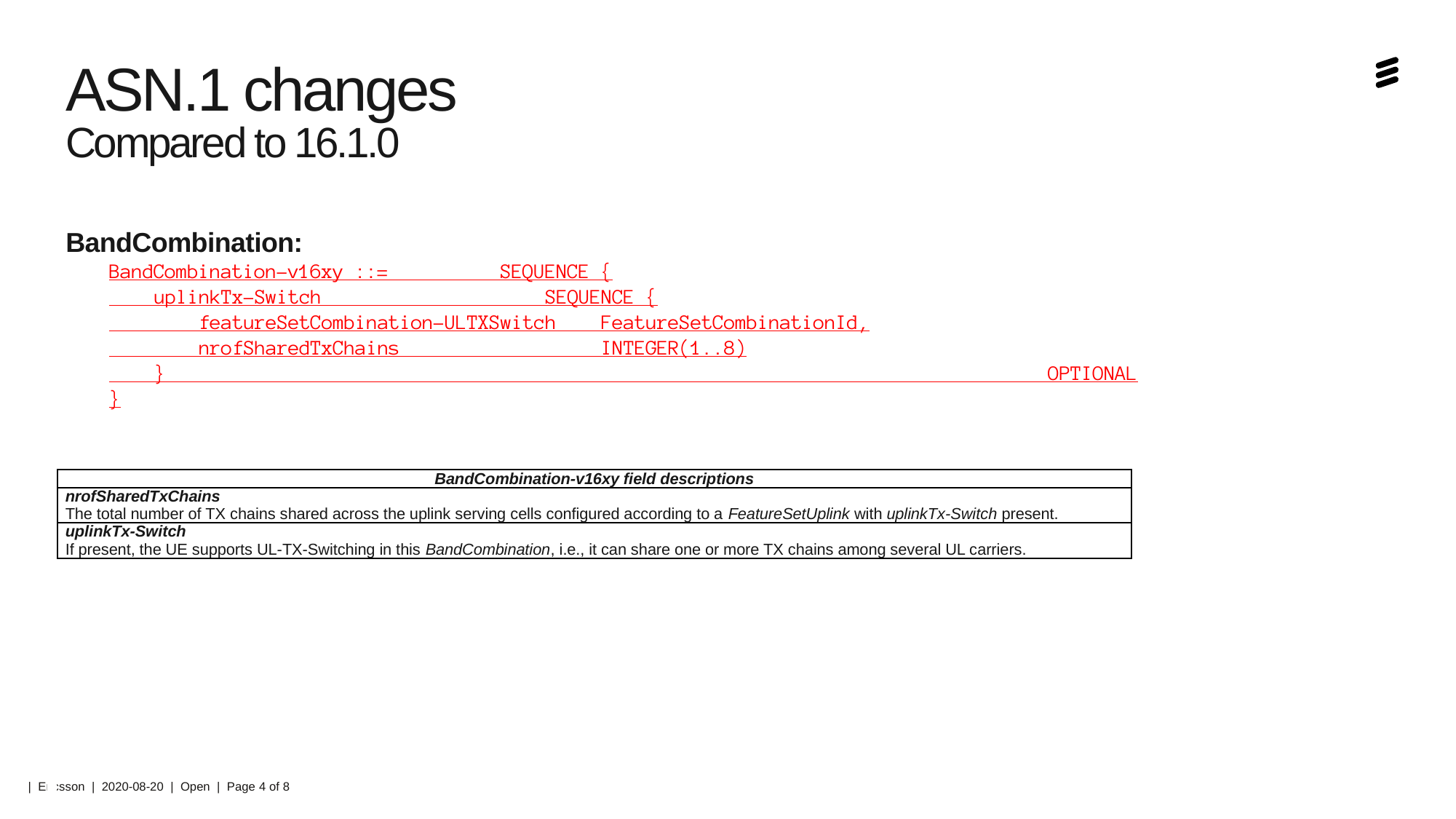

# ASN.1 changes Compared to 16.1.0
BandCombination:
BandCombination-v16xy ::=          SEQUENCE {
    uplinkTx-Switch                    SEQUENCE {
        featureSetCombination-ULTXSwitch    FeatureSetCombinationId,
        nrofSharedTxChains                  INTEGER(1..8)
    }                                                                               OPTIONAL
}

| BandCombination-v16xy field descriptions |
| --- |
| nrofSharedTxChains The total number of TX chains shared across the uplink serving cells configured according to a FeatureSetUplink with uplinkTx-Switch present. |
| uplinkTx-Switch If present, the UE supports UL-TX-Switching in this BandCombination, i.e., it can share one or more TX chains among several UL carriers. |